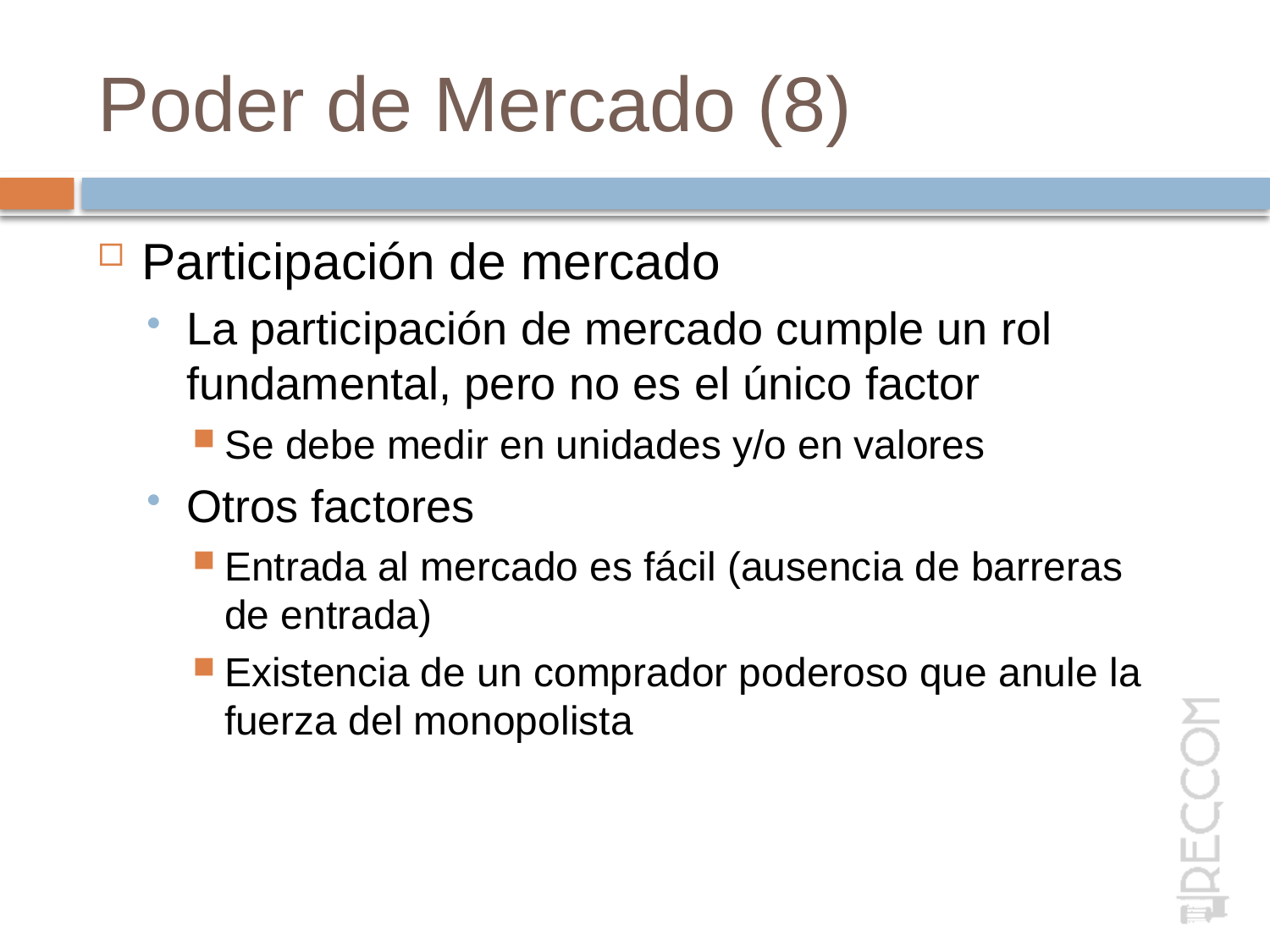

# Poder de Mercado (8)
Participación de mercado
La participación de mercado cumple un rol fundamental, pero no es el único factor
Se debe medir en unidades y/o en valores
Otros factores
Entrada al mercado es fácil (ausencia de barreras de entrada)
Existencia de un comprador poderoso que anule la fuerza del monopolista